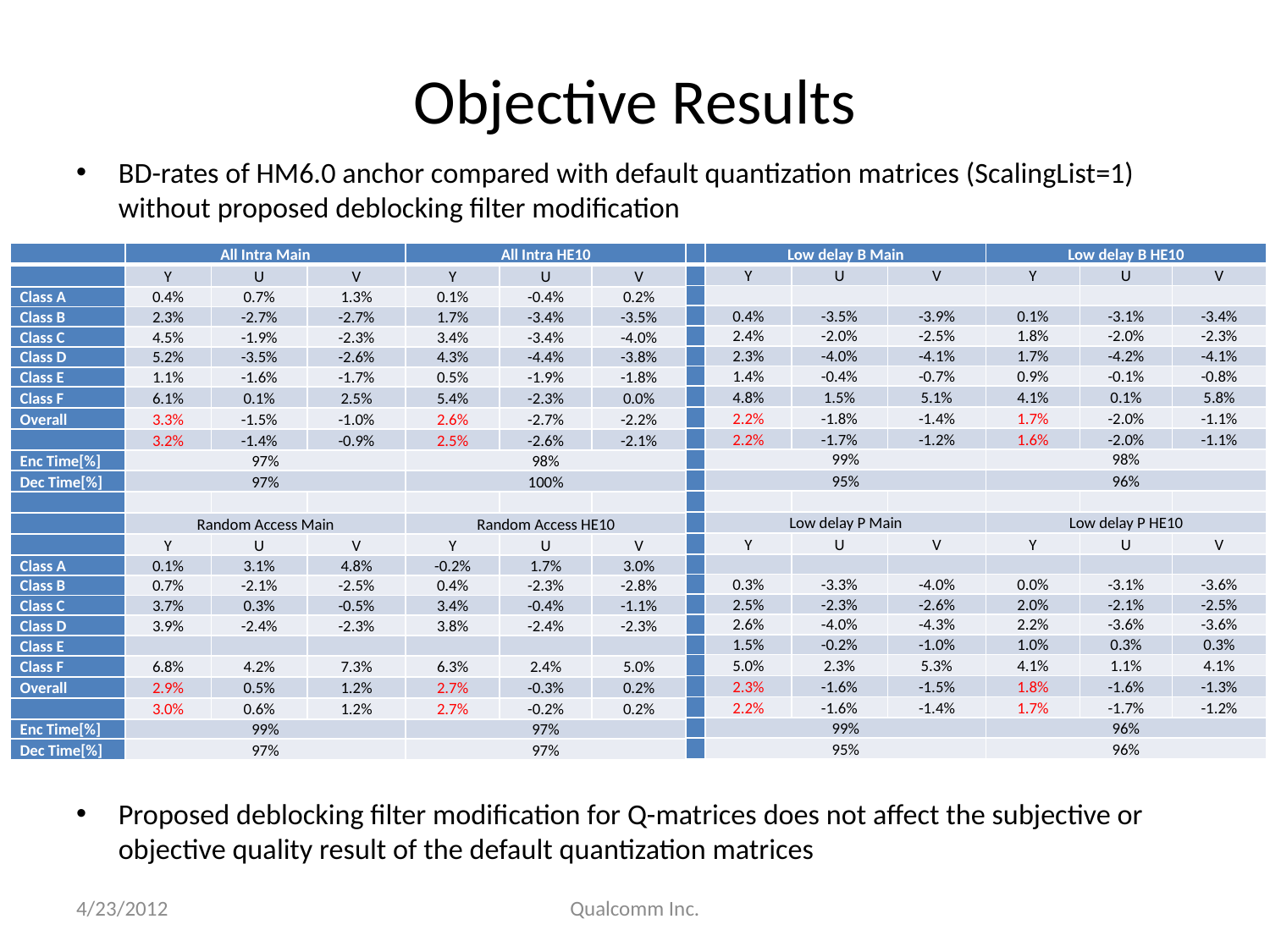

# Objective Results
BD-rates of HM6.0 anchor compared with default quantization matrices (ScalingList=1) without proposed deblocking filter modification

Proposed deblocking filter modification for Q-matrices does not affect the subjective or objective quality result of the default quantization matrices
|  | All Intra Main |  |  | All Intra HE10 |  |  |
| --- | --- | --- | --- | --- | --- | --- |
|  | Y | U | V | Y | U | V |
| Class A | 0.4% | 0.7% | 1.3% | 0.1% | -0.4% | 0.2% |
| Class B | 2.3% | -2.7% | -2.7% | 1.7% | -3.4% | -3.5% |
| Class C | 4.5% | -1.9% | -2.3% | 3.4% | -3.4% | -4.0% |
| Class D | 5.2% | -3.5% | -2.6% | 4.3% | -4.4% | -3.8% |
| Class E | 1.1% | -1.6% | -1.7% | 0.5% | -1.9% | -1.8% |
| Class F | 6.1% | 0.1% | 2.5% | 5.4% | -2.3% | 0.0% |
| Overall | 3.3% | -1.5% | -1.0% | 2.6% | -2.7% | -2.2% |
|  | 3.2% | -1.4% | -0.9% | 2.5% | -2.6% | -2.1% |
| Enc Time[%] | 97% |  |  | 98% |  |  |
| Dec Time[%] | 97% |  |  | 100% |  |  |
|  |  |  |  |  |  |  |
|  | Random Access Main |  |  | Random Access HE10 |  |  |
|  | Y | U | V | Y | U | V |
| Class A | 0.1% | 3.1% | 4.8% | -0.2% | 1.7% | 3.0% |
| Class B | 0.7% | -2.1% | -2.5% | 0.4% | -2.3% | -2.8% |
| Class C | 3.7% | 0.3% | -0.5% | 3.4% | -0.4% | -1.1% |
| Class D | 3.9% | -2.4% | -2.3% | 3.8% | -2.4% | -2.3% |
| Class E |  |  |  |  |  |  |
| Class F | 6.8% | 4.2% | 7.3% | 6.3% | 2.4% | 5.0% |
| Overall | 2.9% | 0.5% | 1.2% | 2.7% | -0.3% | 0.2% |
|  | 3.0% | 0.6% | 1.2% | 2.7% | -0.2% | 0.2% |
| Enc Time[%] | 99% |  |  | 97% |  |  |
| Dec Time[%] | 97% |  |  | 97% |  |  |
|  | Low delay B Main |  |  | Low delay B HE10 |  |  |
| --- | --- | --- | --- | --- | --- | --- |
|  | Y | U | V | Y | U | V |
| Class A |  |  |  |  |  |  |
| Class B | 0.4% | -3.5% | -3.9% | 0.1% | -3.1% | -3.4% |
| Class C | 2.4% | -2.0% | -2.5% | 1.8% | -2.0% | -2.3% |
| Class D | 2.3% | -4.0% | -4.1% | 1.7% | -4.2% | -4.1% |
| Class E | 1.4% | -0.4% | -0.7% | 0.9% | -0.1% | -0.8% |
| Class F | 4.8% | 1.5% | 5.1% | 4.1% | 0.1% | 5.8% |
| Overall | 2.2% | -1.8% | -1.4% | 1.7% | -2.0% | -1.1% |
|  | 2.2% | -1.7% | -1.2% | 1.6% | -2.0% | -1.1% |
| Enc Time[%] | 99% |  |  | 98% |  |  |
| Dec Time[%] | 95% |  |  | 96% |  |  |
|  |  |  |  |  |  |  |
|  | Low delay P Main |  |  | Low delay P HE10 |  |  |
|  | Y | U | V | Y | U | V |
| Class A |  |  |  |  |  |  |
| Class B | 0.3% | -3.3% | -4.0% | 0.0% | -3.1% | -3.6% |
| Class C | 2.5% | -2.3% | -2.6% | 2.0% | -2.1% | -2.5% |
| Class D | 2.6% | -4.0% | -4.3% | 2.2% | -3.6% | -3.6% |
| Class E | 1.5% | -0.2% | -1.0% | 1.0% | 0.3% | 0.3% |
| Class F | 5.0% | 2.3% | 5.3% | 4.1% | 1.1% | 4.1% |
| Overall | 2.3% | -1.6% | -1.5% | 1.8% | -1.6% | -1.3% |
|  | 2.2% | -1.6% | -1.4% | 1.7% | -1.7% | -1.2% |
| Enc Time[%] | 99% |  |  | 96% |  |  |
| Dec Time[%] | 95% |  |  | 96% |  |  |
4/23/2012
Qualcomm Inc.